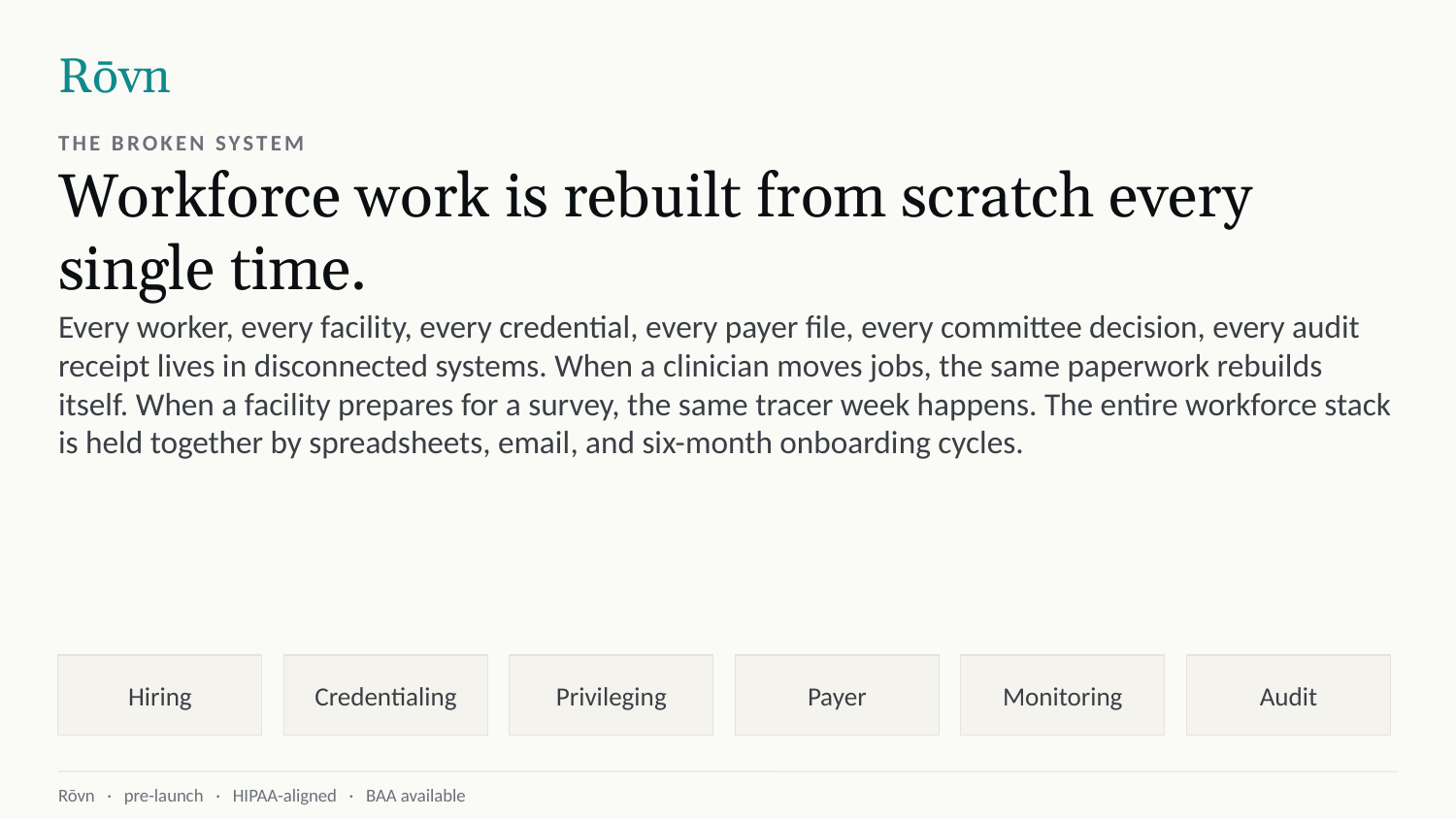

Rōvn
THE BROKEN SYSTEM
Workforce work is rebuilt from scratch every single time.
Every worker, every facility, every credential, every payer file, every committee decision, every audit receipt lives in disconnected systems. When a clinician moves jobs, the same paperwork rebuilds itself. When a facility prepares for a survey, the same tracer week happens. The entire workforce stack is held together by spreadsheets, email, and six-month onboarding cycles.

Hiring

Credentialing

Privileging

Payer

Monitoring

Audit

Rōvn   ·   pre-launch   ·   HIPAA-aligned   ·   BAA available